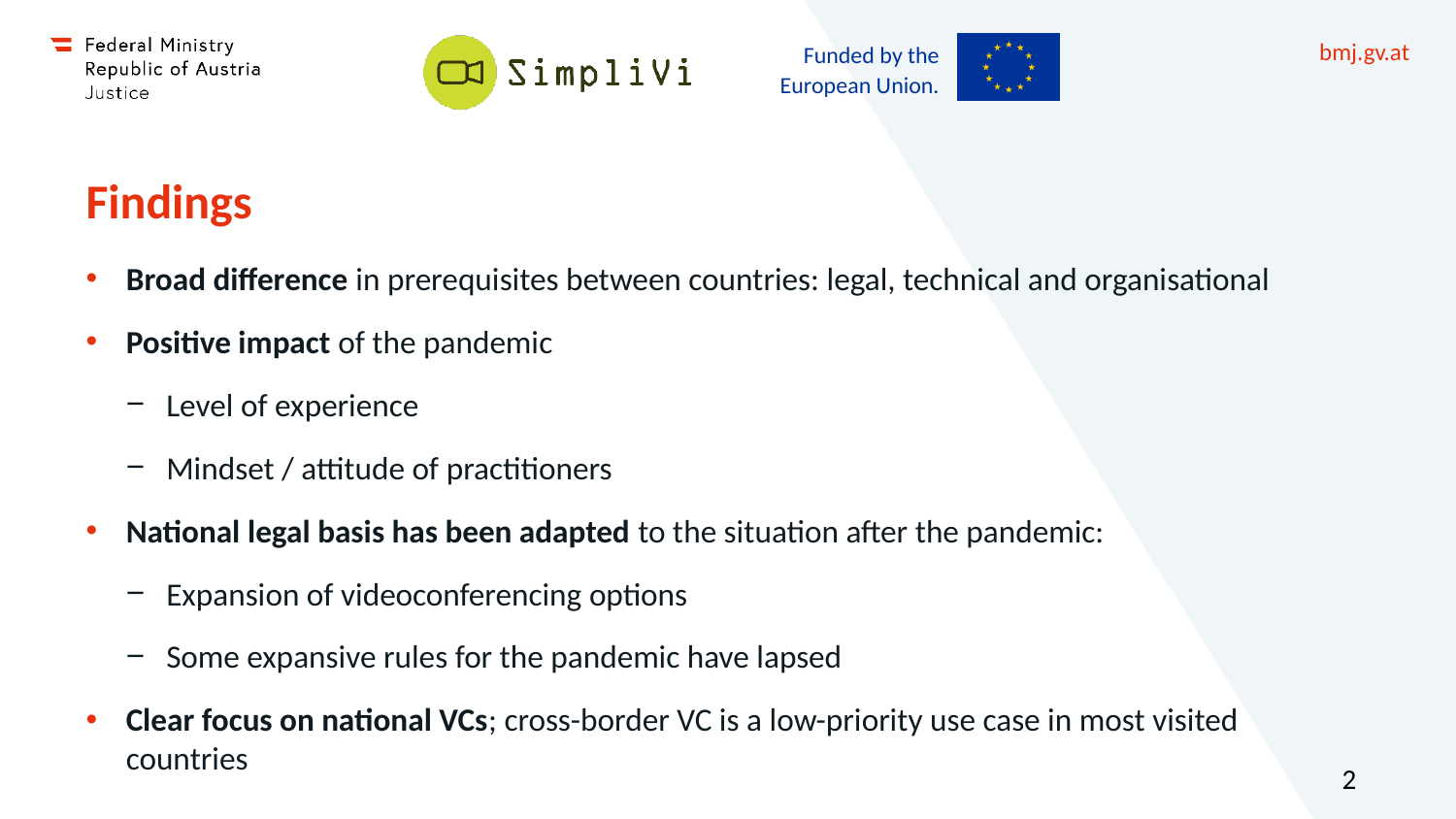

# Findings
Broad difference in prerequisites between countries: legal, technical and organisational
Positive impact of the pandemic
Level of experience
Mindset / attitude of practitioners
National legal basis has been adapted to the situation after the pandemic:
Expansion of videoconferencing options
Some expansive rules for the pandemic have lapsed
Clear focus on national VCs; cross-border VC is a low-priority use case in most visited countries

2